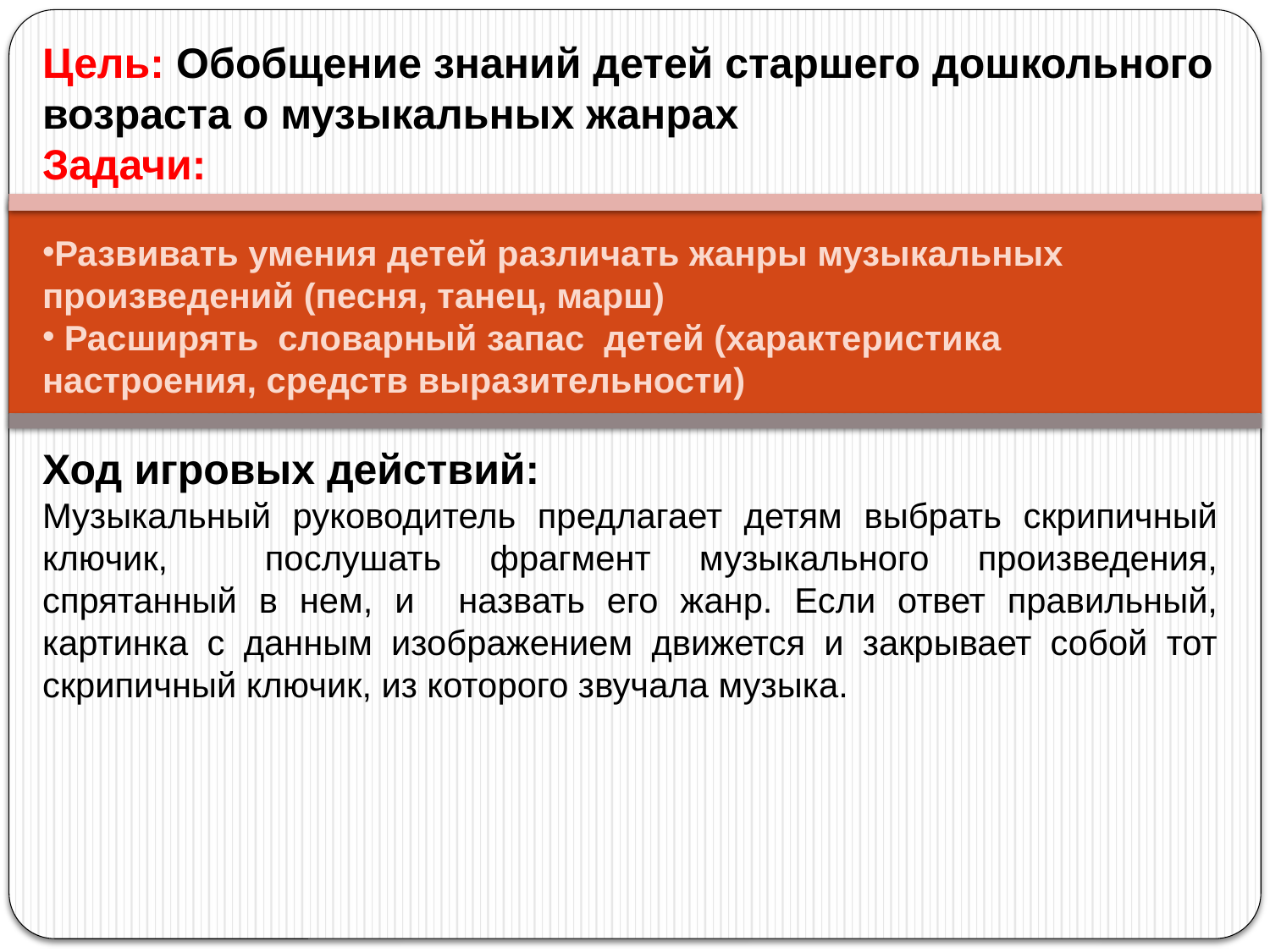

Цель: Обобщение знаний детей старшего дошкольного возраста о музыкальных жанрах
Задачи:

Развивать умения детей различать жанры музыкальных произведений (песня, танец, марш)
 Расширять  словарный запас  детей (характеристика настроения, средств выразительности)

Ход игровых действий:
Музыкальный руководитель предлагает детям выбрать скрипичный ключик,  послушать фрагмент музыкального произведения, спрятанный в нем, и  назвать его жанр. Если ответ правильный, картинка с данным изображением движется и закрывает собой тот скрипичный ключик, из которого звучала музыка.